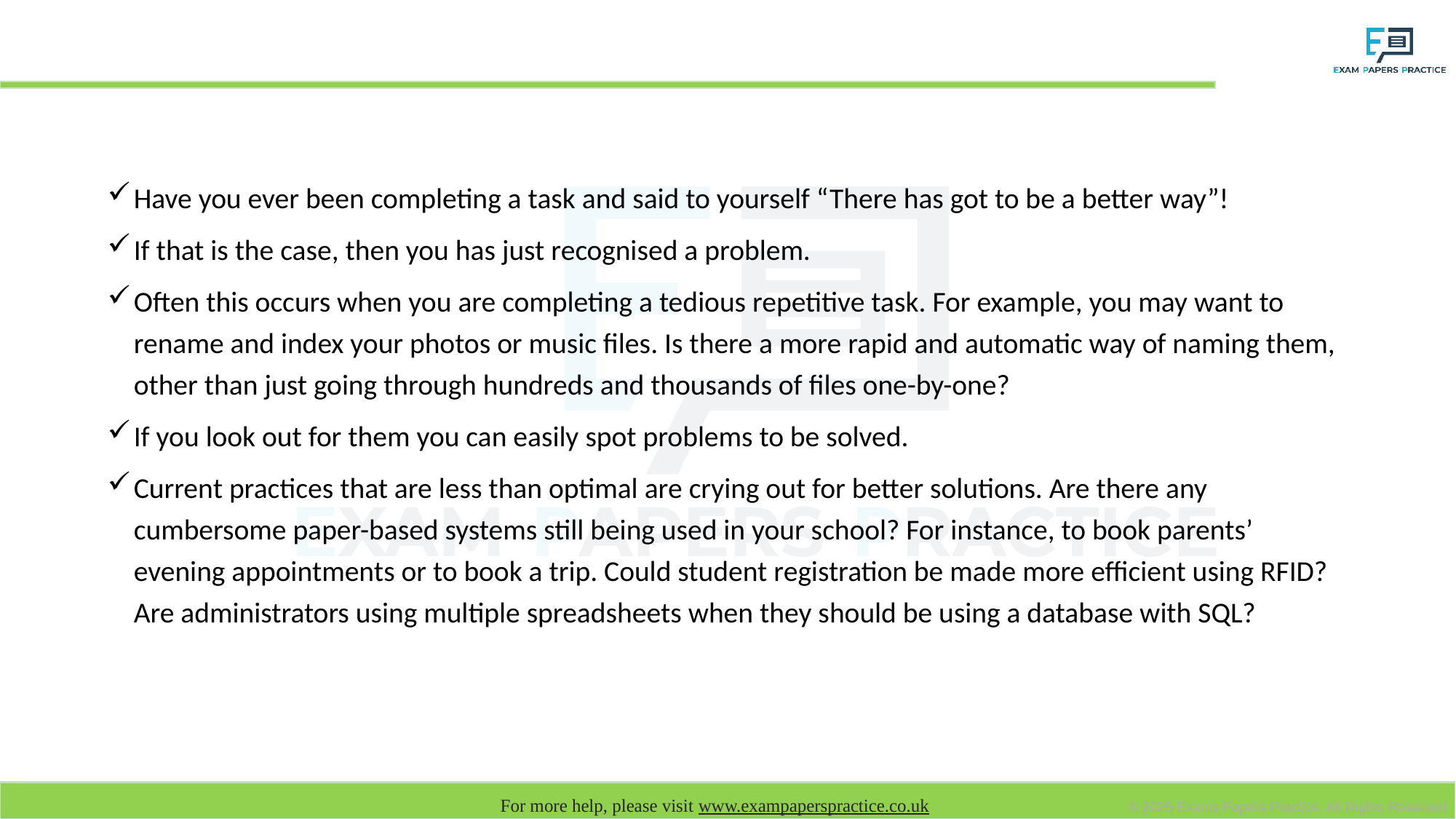

# Problem recognition
Have you ever been completing a task and said to yourself “There has got to be a better way”!
If that is the case, then you has just recognised a problem.
Often this occurs when you are completing a tedious repetitive task. For example, you may want to rename and index your photos or music files. Is there a more rapid and automatic way of naming them, other than just going through hundreds and thousands of files one-by-one?
If you look out for them you can easily spot problems to be solved.
Current practices that are less than optimal are crying out for better solutions. Are there any cumbersome paper-based systems still being used in your school? For instance, to book parents’ evening appointments or to book a trip. Could student registration be made more efficient using RFID?  Are administrators using multiple spreadsheets when they should be using a database with SQL?